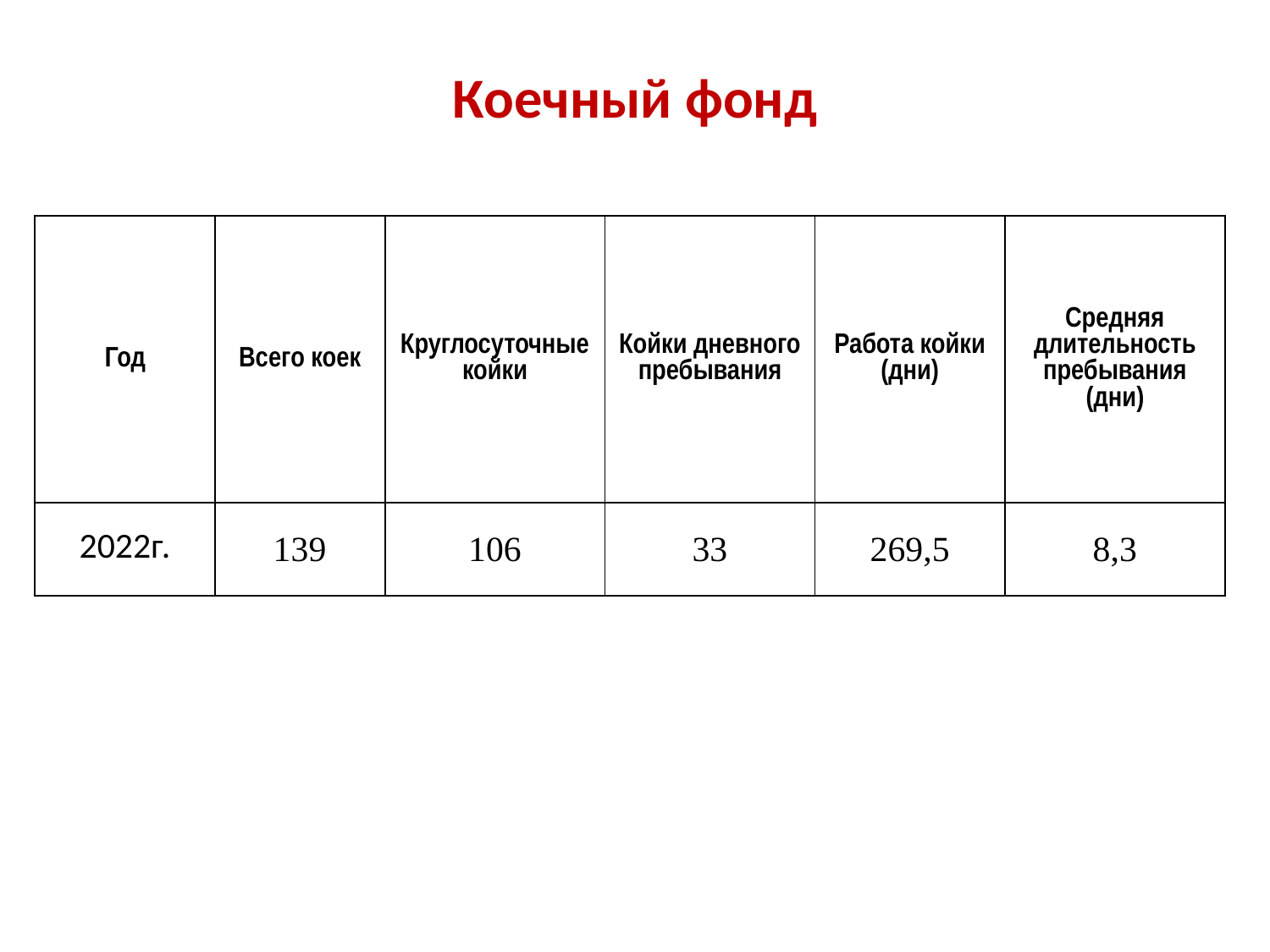

# Коечный фонд
| Год | Всего коек | Круглосуточные койки | Койки дневного пребывания | Работа койки (дни) | Средняя длительность пребывания (дни) |
| --- | --- | --- | --- | --- | --- |
| 2022г. | 139 | 106 | 33 | 269,5 | 8,3 |